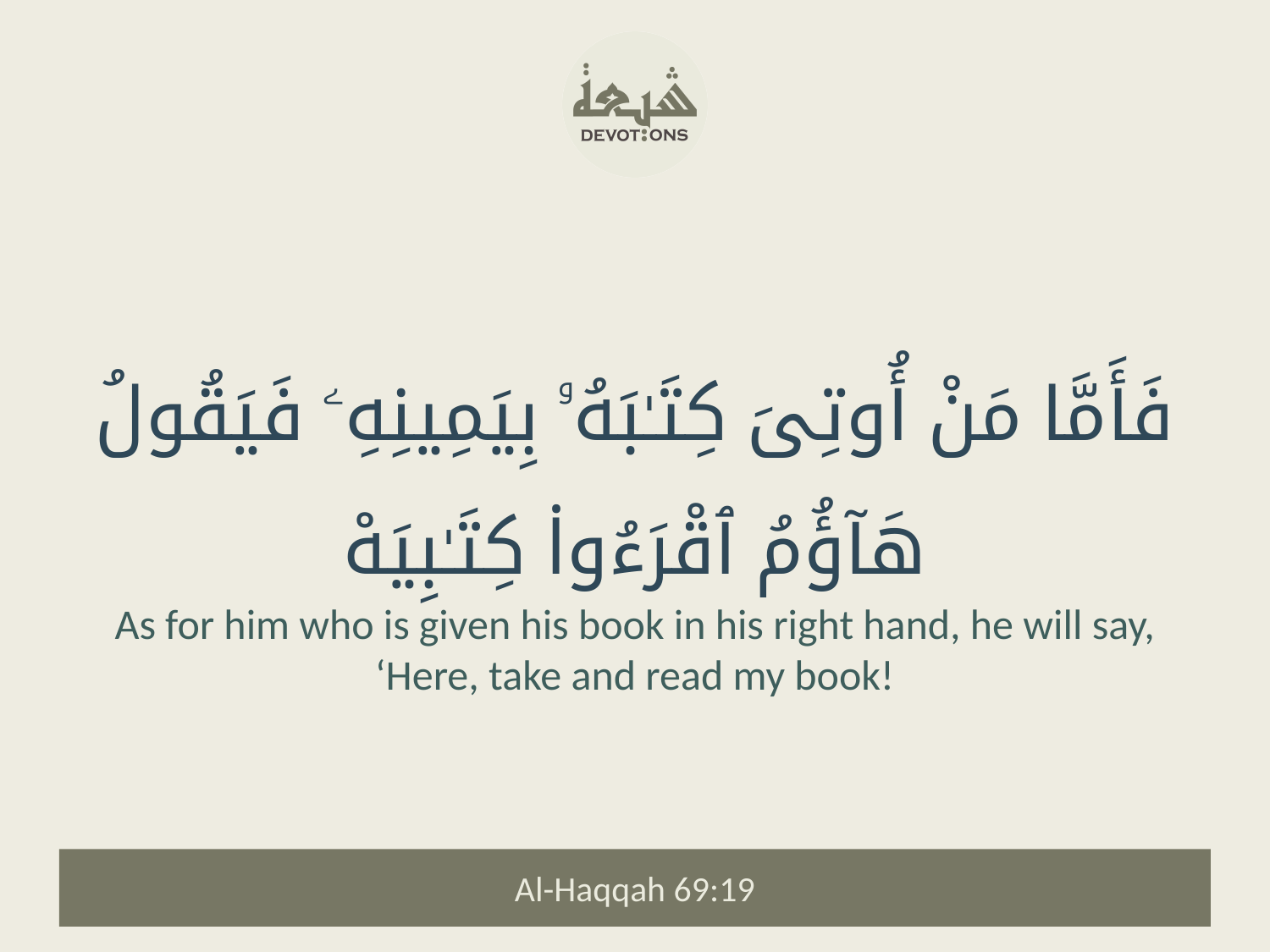

فَأَمَّا مَنْ أُوتِىَ كِتَـٰبَهُۥ بِيَمِينِهِۦ فَيَقُولُ هَآؤُمُ ٱقْرَءُوا۟ كِتَـٰبِيَهْ
As for him who is given his book in his right hand, he will say, ‘Here, take and read my book!
Al-Haqqah 69:19